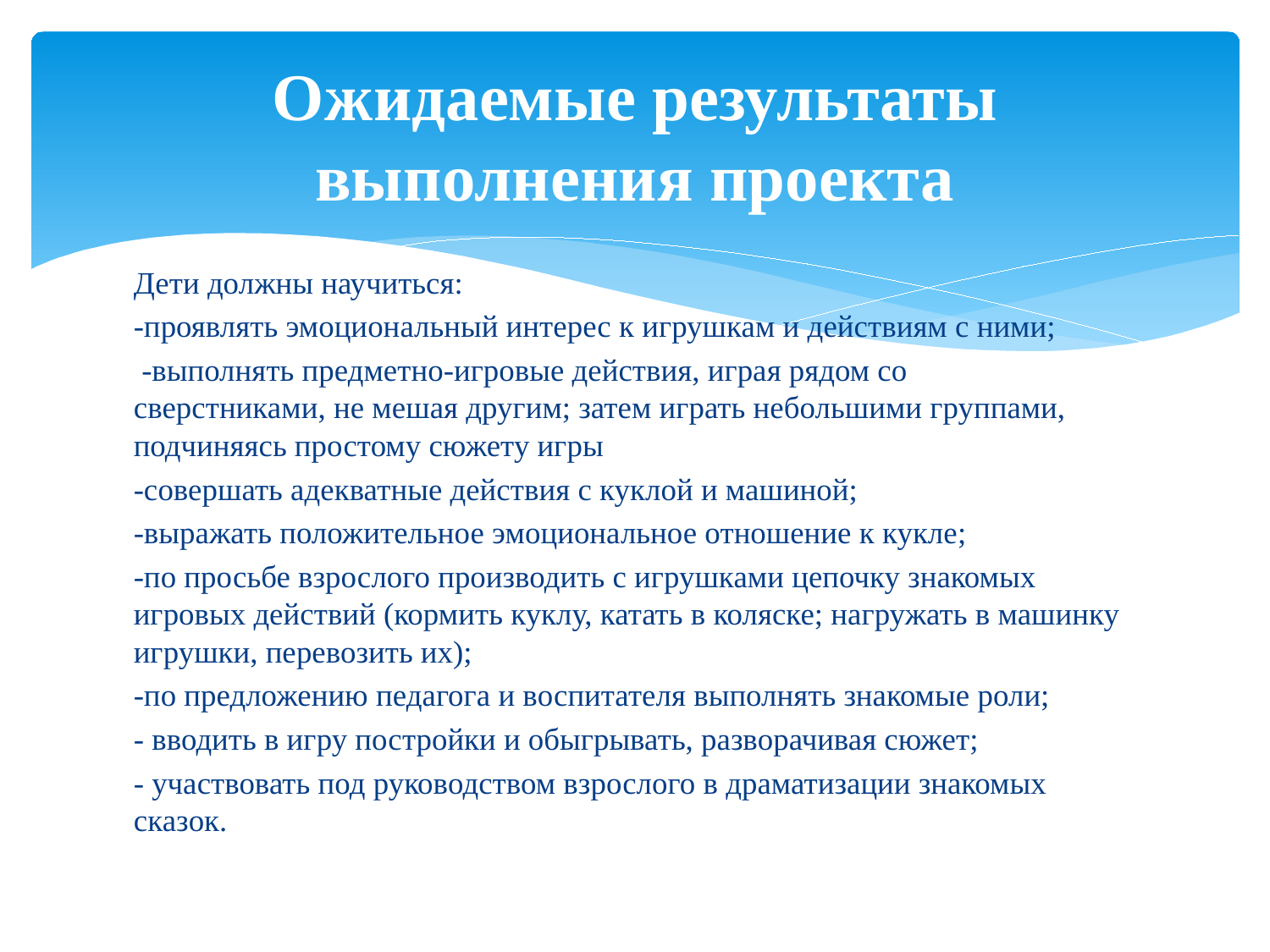

# Ожидаемые результаты выполнения проекта
Дети должны научиться:
-проявлять эмоциональный интерес к игрушкам и действиям с ними;
 -выполнять предметно-игровые действия, играя рядом со               сверстниками, не мешая другим; затем играть небольшими группами,   подчиняясь простому сюжету игры
-совершать адекватные действия с куклой и машиной;
-выражать положительное эмоциональное отношение к кукле;
-по просьбе взрослого производить с игрушками цепочку знакомых игровых действий (кормить куклу, катать в коляске; нагружать в машинку игрушки, перевозить их);
-по предложению педагога и воспитателя выполнять знакомые роли;
- вводить в игру постройки и обыгрывать, разворачивая сюжет;
- участвовать под руководством взрослого в драматизации знакомых сказок.